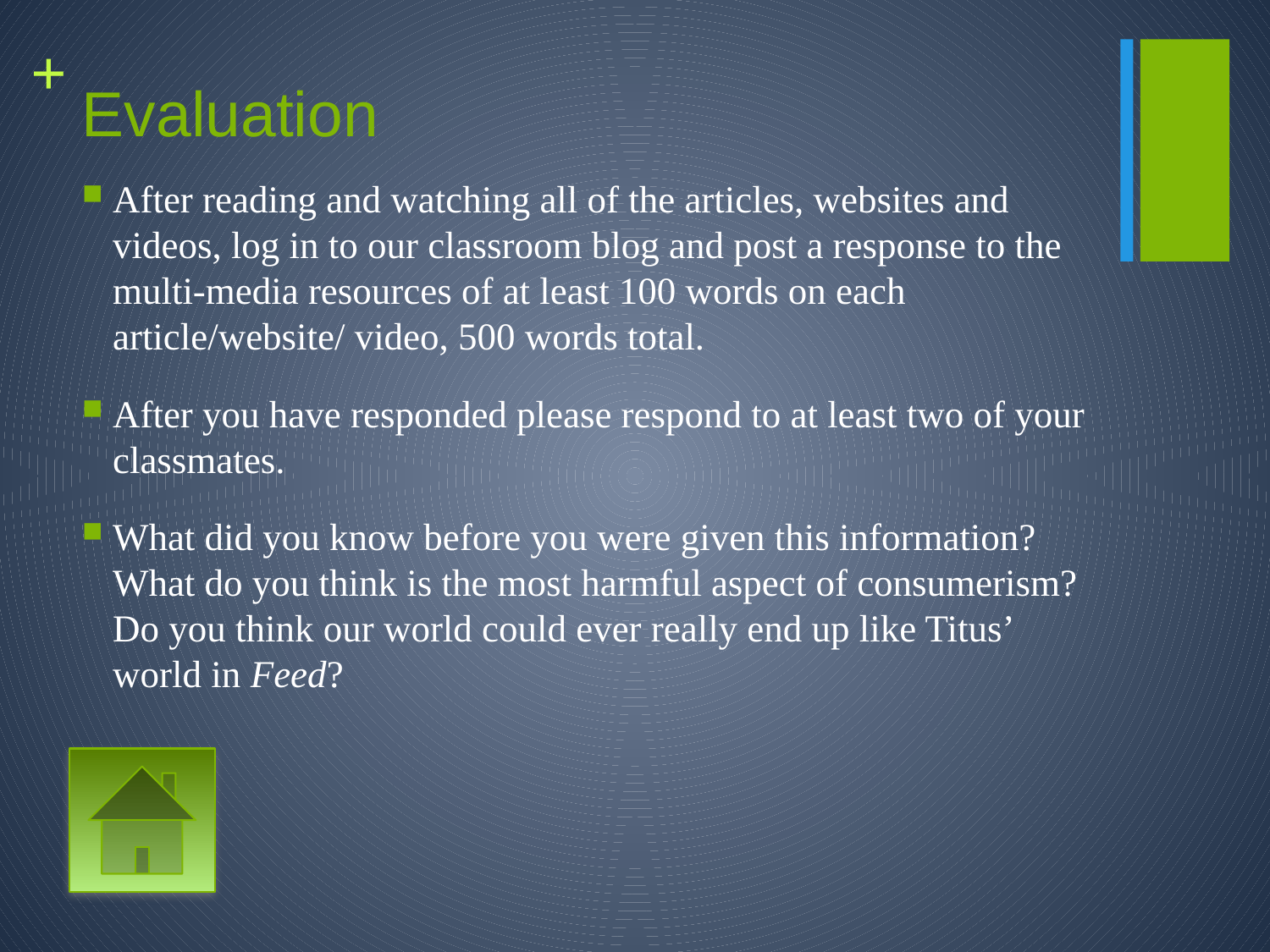

# Evaluation
After reading and watching all of the articles, websites and videos, log in to our classroom blog and post a response to the multi-media resources of at least 100 words on each article/website/ video, 500 words total.
After you have responded please respond to at least two of your classmates.
What did you know before you were given this information? What do you think is the most harmful aspect of consumerism? Do you think our world could ever really end up like Titus’ world in Feed?